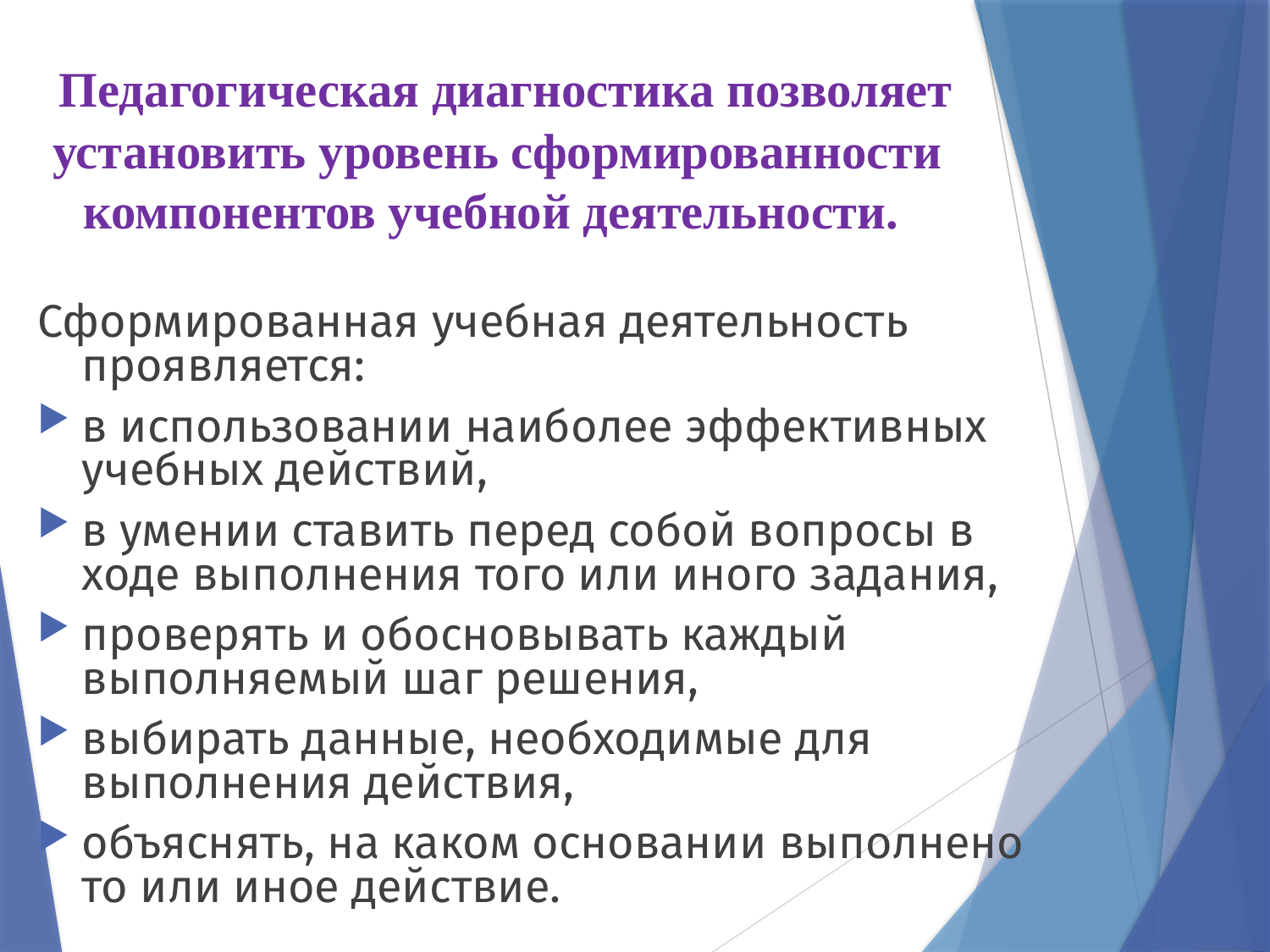

# Педагогическая диагностика позволяет установить уровень сформированности компонентов учебной деятельности.
Сформированная учебная деятельность проявляется:
в использовании наиболее эффективных учебных действий,
в умении ставить перед собой вопросы в ходе выполнения того или иного задания,
проверять и обосновывать каждый выполняемый шаг решения,
выбирать данные, необходимые для выполнения действия,
объяснять, на каком основании выполнено то или иное действие.